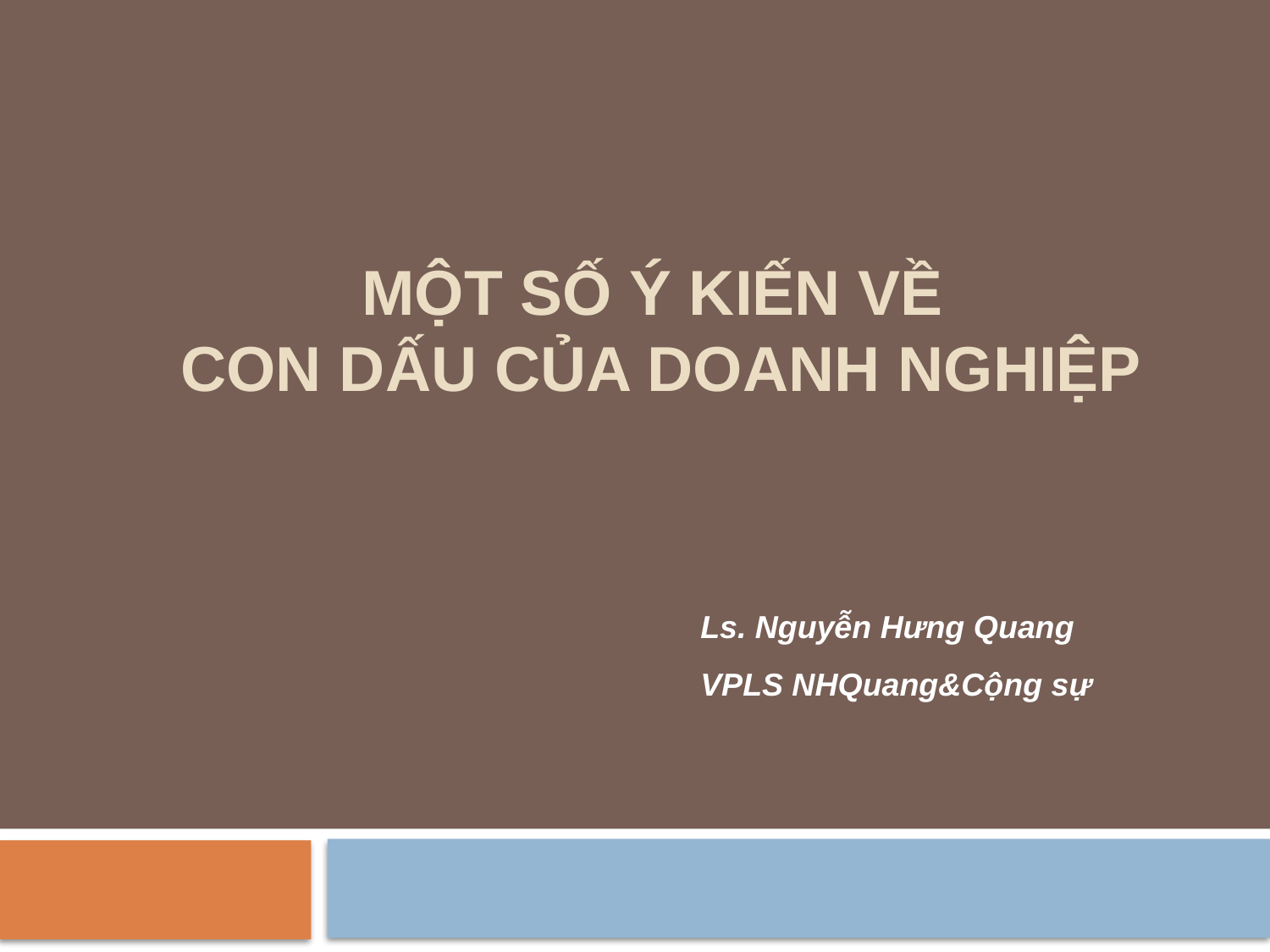

# MỘT SỐ Ý KiẾN VỀ CON DẤU CỦA DOANH NGHIỆP
Ls. Nguyễn Hưng Quang
VPLS NHQuang&Cộng sự